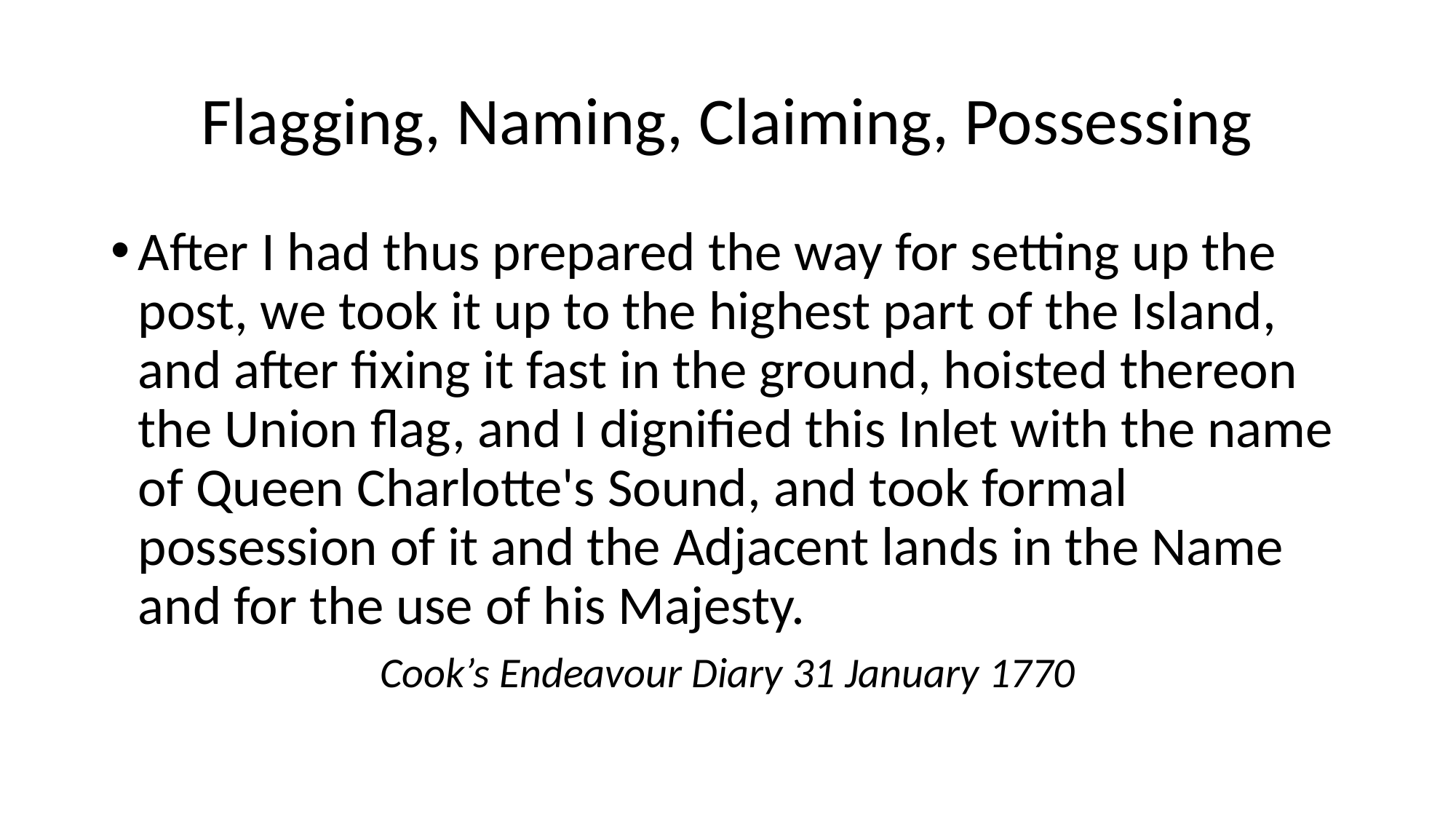

# Flagging, Naming, Claiming, Possessing
After I had thus prepared the way for setting up the post, we took it up to the highest part of the Island, and after fixing it fast in the ground, hoisted thereon the Union flag, and I dignified this Inlet with the name of Queen Charlotte's Sound, and took formal possession of it and the Adjacent lands in the Name and for the use of his Majesty.
Cook’s Endeavour Diary 31 January 1770